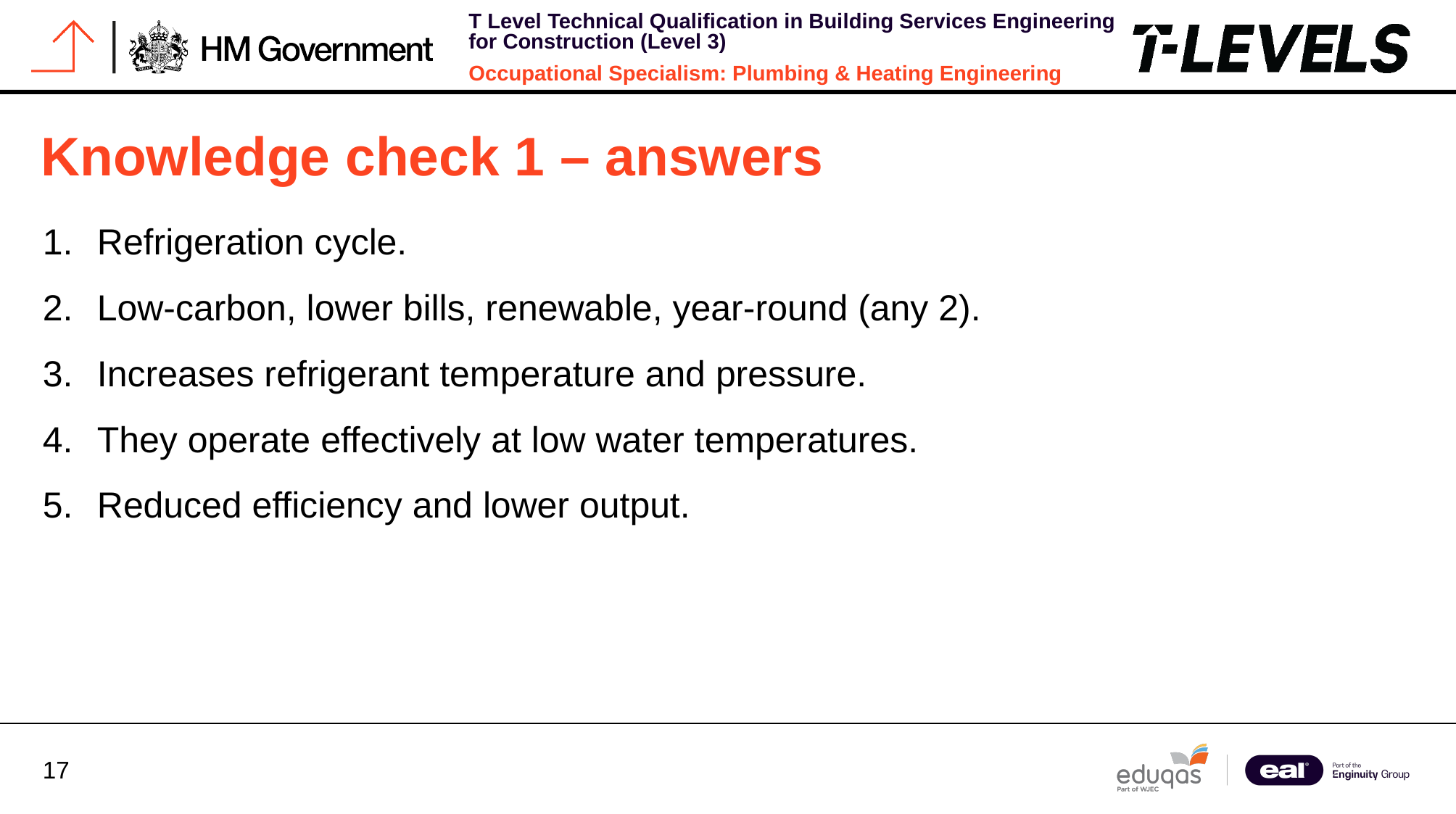

# Knowledge check 1 – answers
Refrigeration cycle.
Low-carbon, lower bills, renewable, year-round (any 2).
Increases refrigerant temperature and pressure.
They operate effectively at low water temperatures.
Reduced efficiency and lower output.